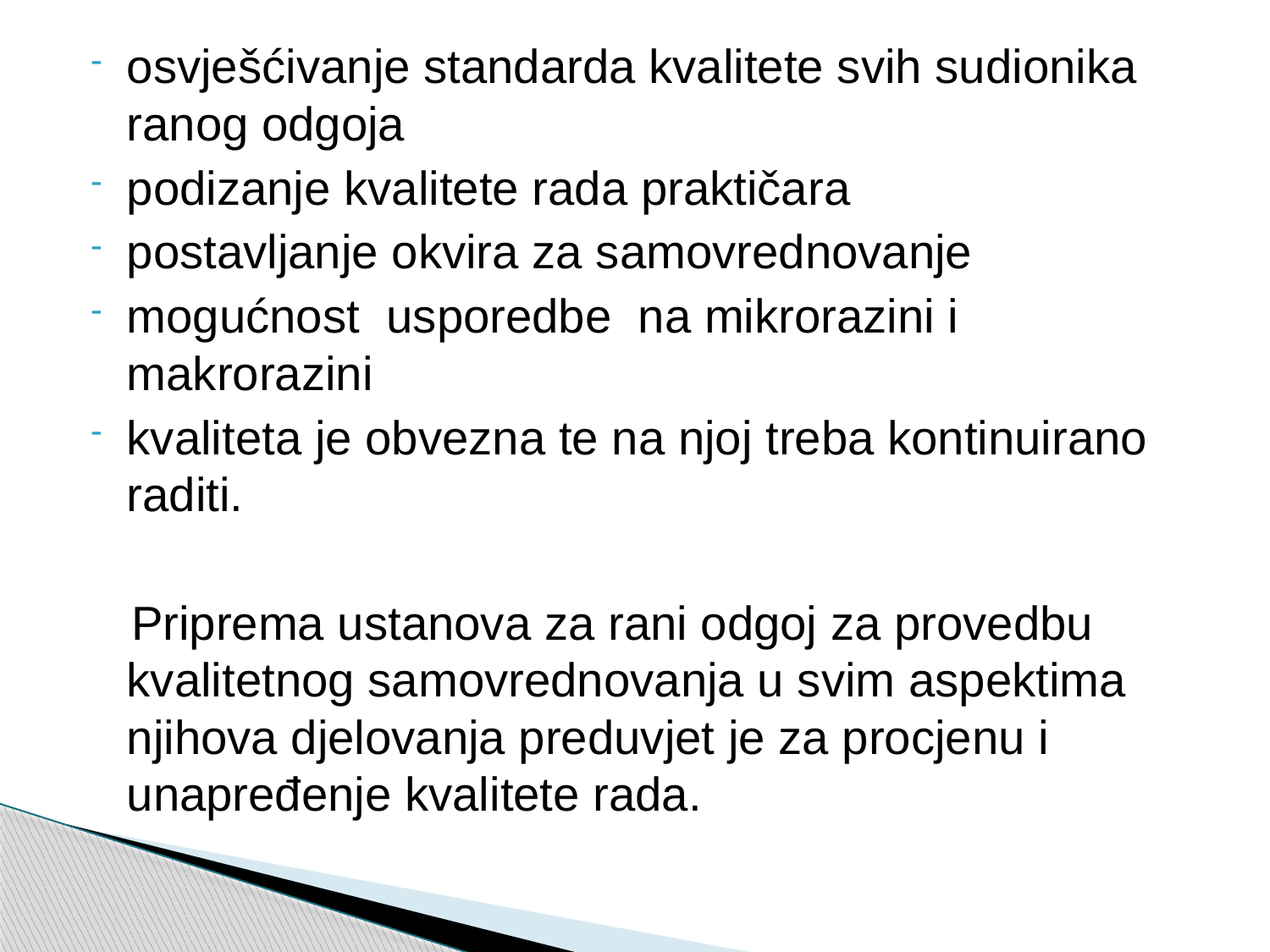

osvješćivanje standarda kvalitete svih sudionika ranog odgoja
podizanje kvalitete rada praktičara
postavljanje okvira za samovrednovanje
mogućnost  usporedbe  na mikrorazini i makrorazini
kvaliteta je obvezna te na njoj treba kontinuirano raditi.

   Priprema ustanova za rani odgoj za provedbu kvalitetnog samovrednovanja u svim aspektima njihova djelovanja preduvjet je za procjenu i unapređenje kvalitete rada.